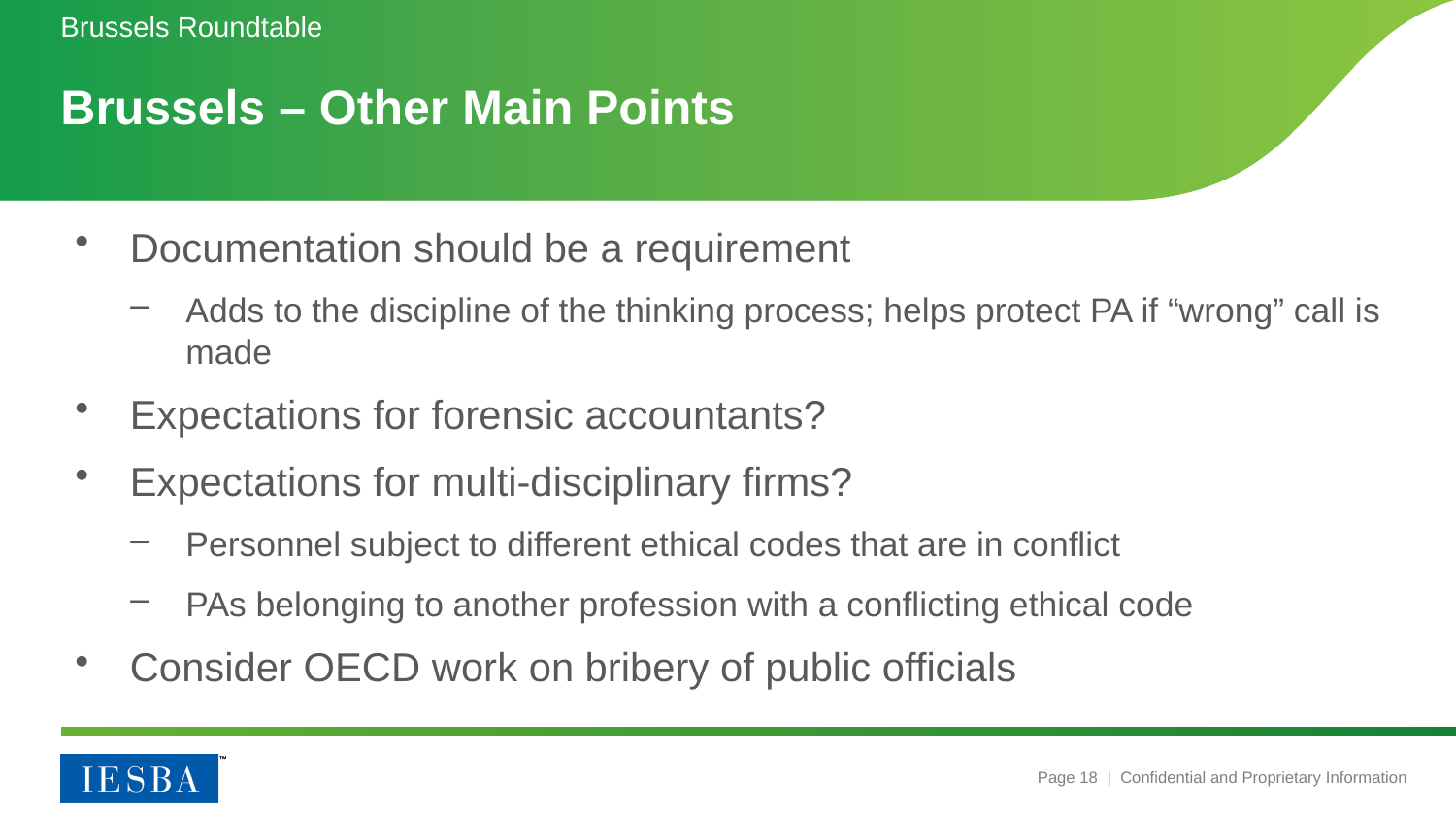

Brussels Roundtable

# Brussels – Other Main Points
Documentation should be a requirement
Adds to the discipline of the thinking process; helps protect PA if “wrong” call is made
Expectations for forensic accountants?
Expectations for multi-disciplinary firms?
Personnel subject to different ethical codes that are in conflict
PAs belonging to another profession with a conflicting ethical code
Consider OECD work on bribery of public officials